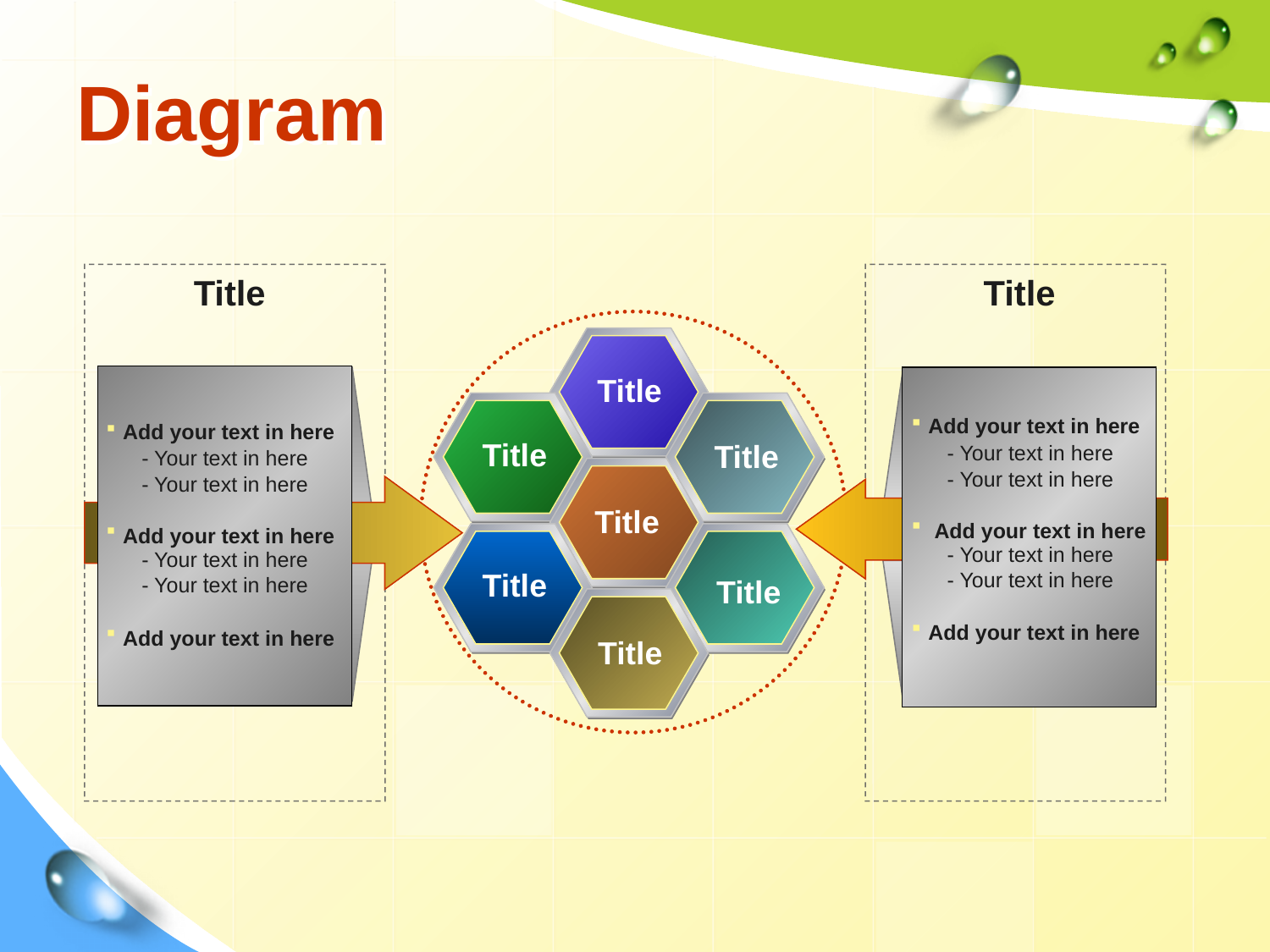

# Diagram

Title

Title

Title

Title

Title

Title

Title

Title

Title

Add your text in here
      - Your text in here
      - Your text in here

 Add your text in here
      - Your text in here
      - Your text in here

Add your text in here
Add your text in here
      - Your text in here
      - Your text in here

Add your text in here
      - Your text in here
      - Your text in here

Add your text in here